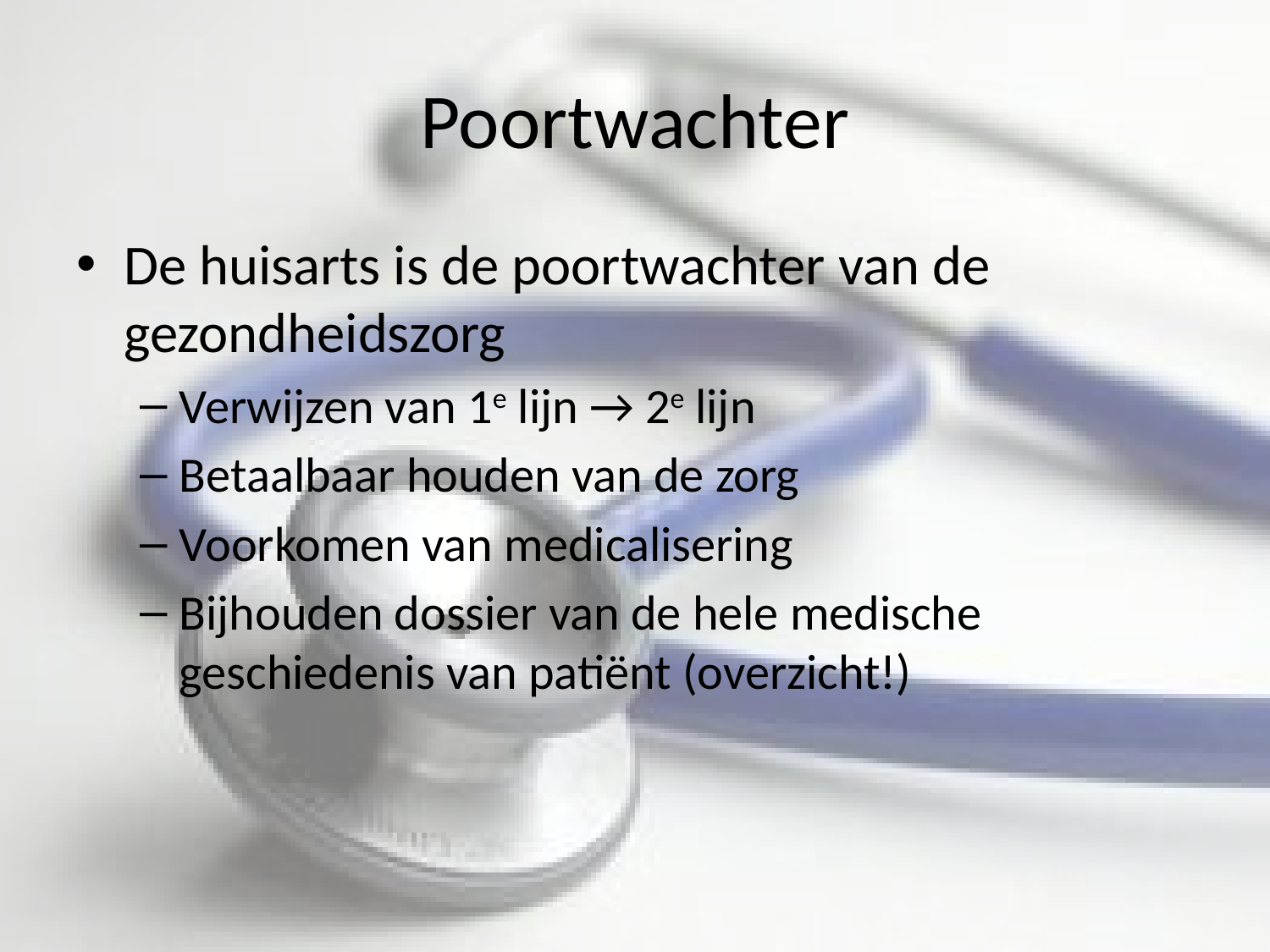

# Poortwachter
De huisarts is de poortwachter van de gezondheidszorg
Verwijzen van 1e lijn → 2e lijn
Betaalbaar houden van de zorg
Voorkomen van medicalisering
Bijhouden dossier van de hele medische geschiedenis van patiënt (overzicht!)